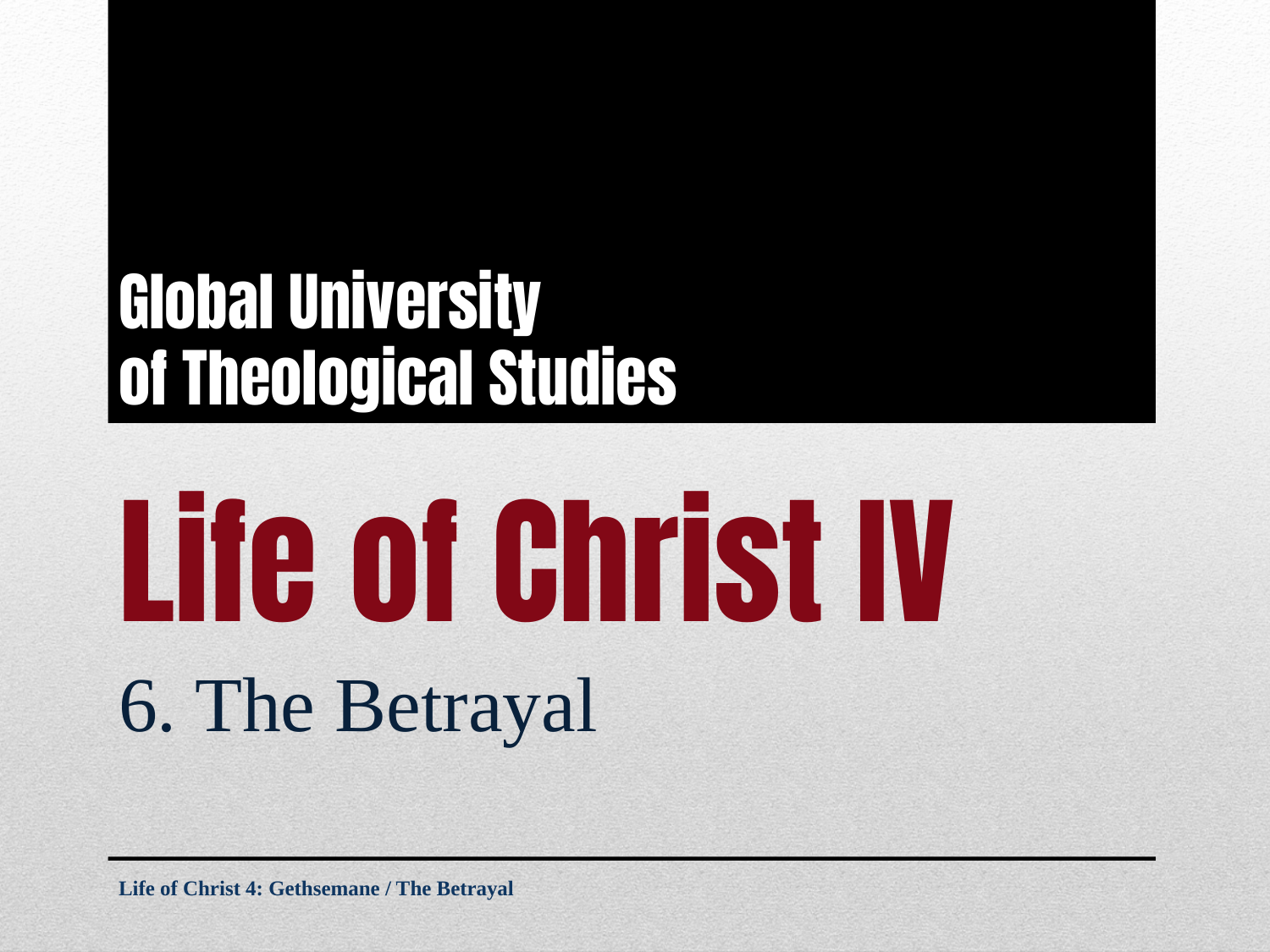

Global University
of Theological Studies
# Life of Christ IV
6. The Betrayal
Life of Christ 4: Gethsemane / The Betrayal